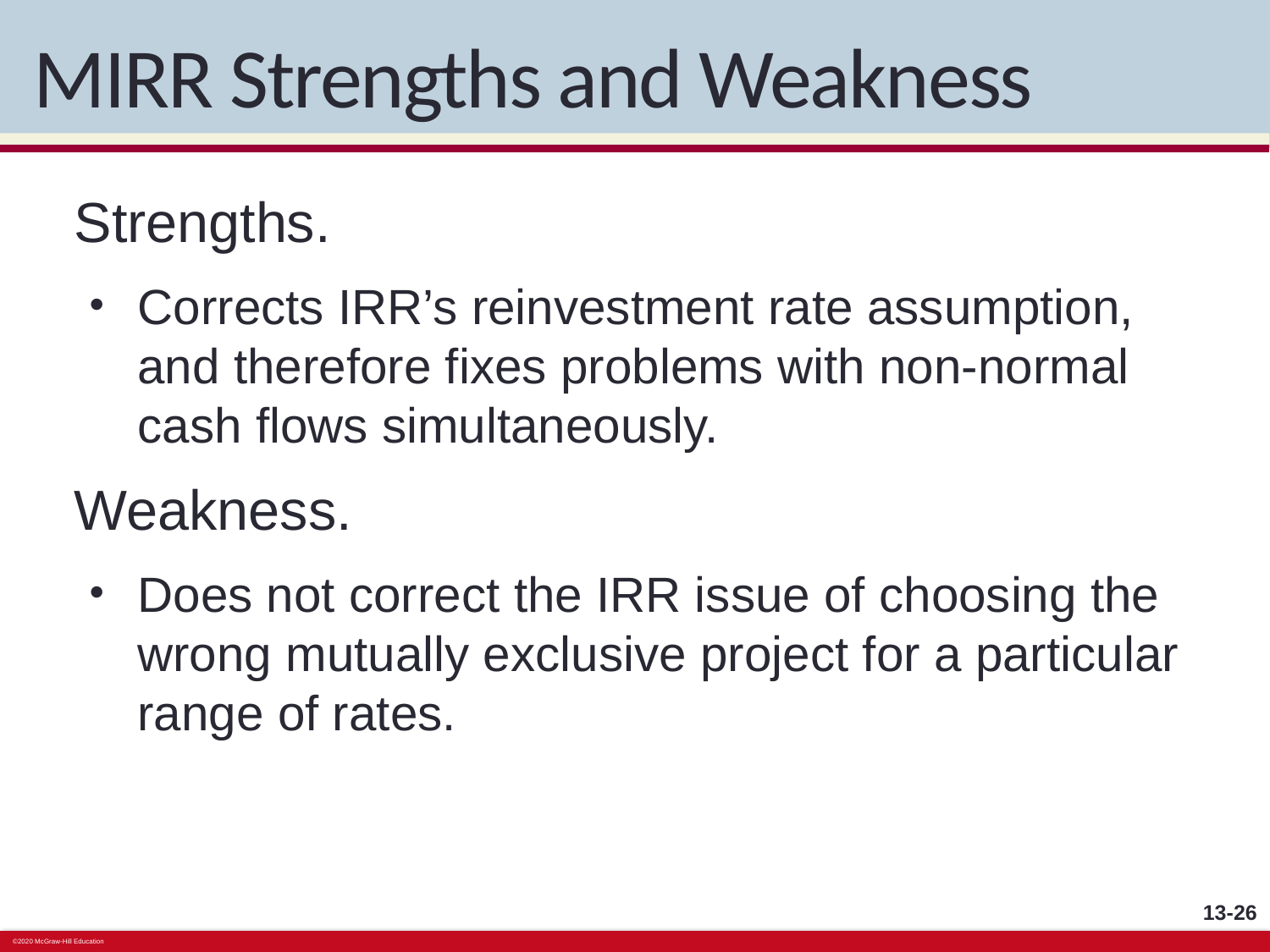

# MIRR Strengths and Weakness
Strengths.
Corrects IRR’s reinvestment rate assumption, and therefore fixes problems with non-normal cash flows simultaneously.
Weakness.
Does not correct the IRR issue of choosing the wrong mutually exclusive project for a particular range of rates.